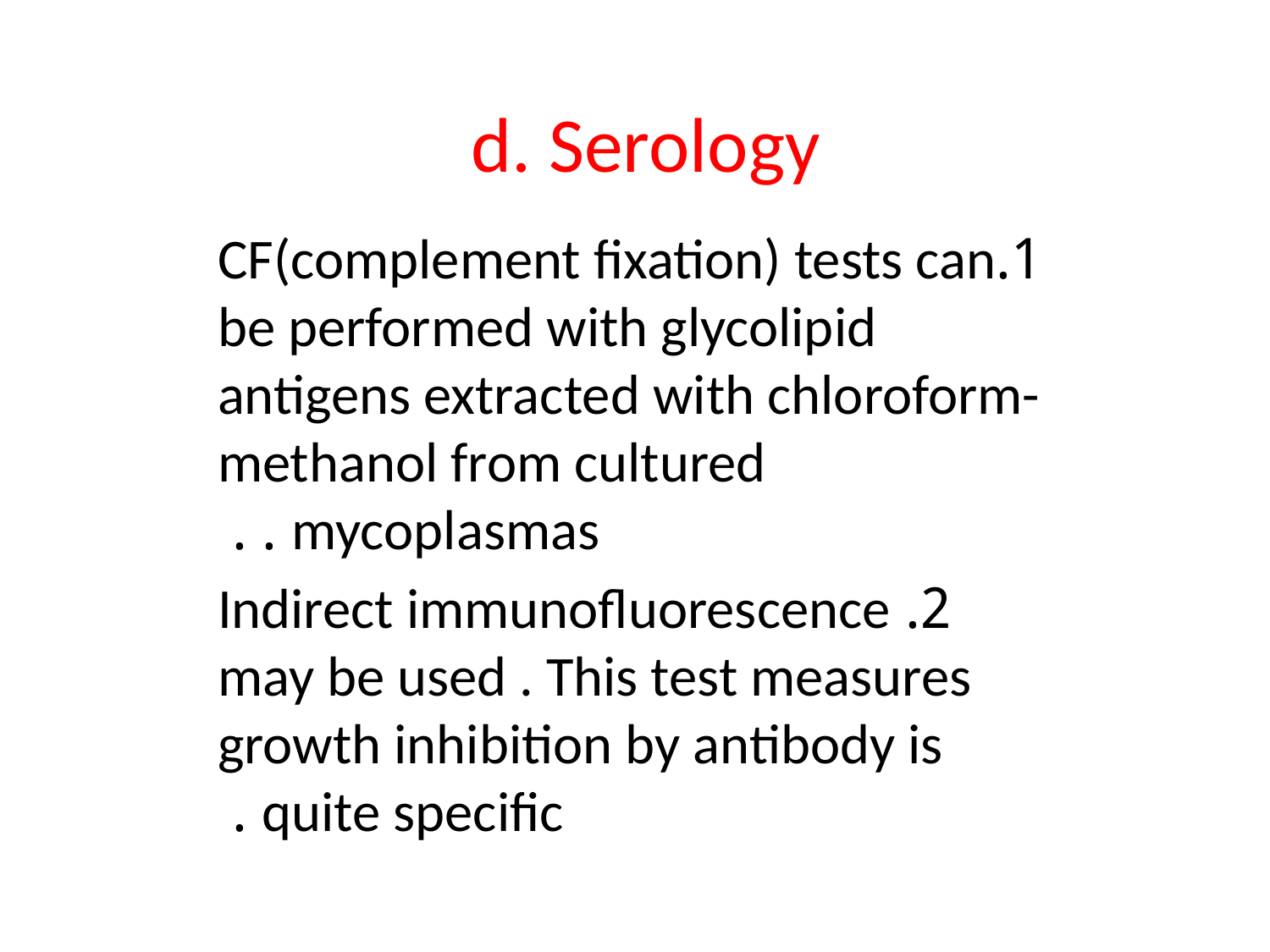

# d. Serology
1.CF(complement fixation) tests can be performed with glycolipid antigens extracted with chloroform- methanol from cultured mycoplasmas . .
2. Indirect immunofluorescence may be used . This test measures growth inhibition by antibody is quite specific .